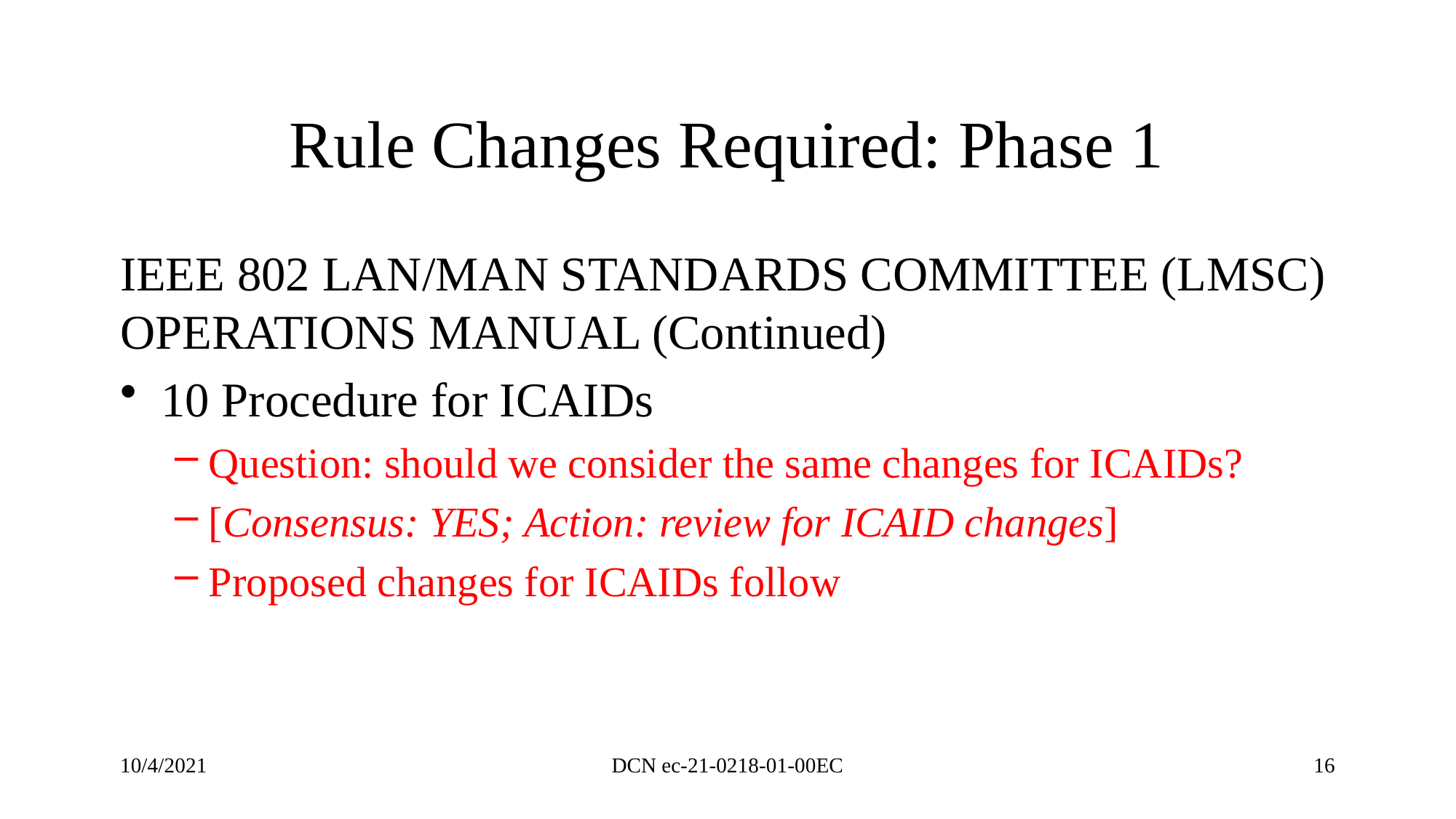

# Rule Changes Required: Phase 1
IEEE 802 LAN/MAN STANDARDS COMMITTEE (LMSC) OPERATIONS MANUAL (Continued)
10 Procedure for ICAIDs
Question: should we consider the same changes for ICAIDs?
[Consensus: YES; Action: review for ICAID changes]
Proposed changes for ICAIDs follow
10/4/2021
DCN ec-21-0218-01-00EC
16